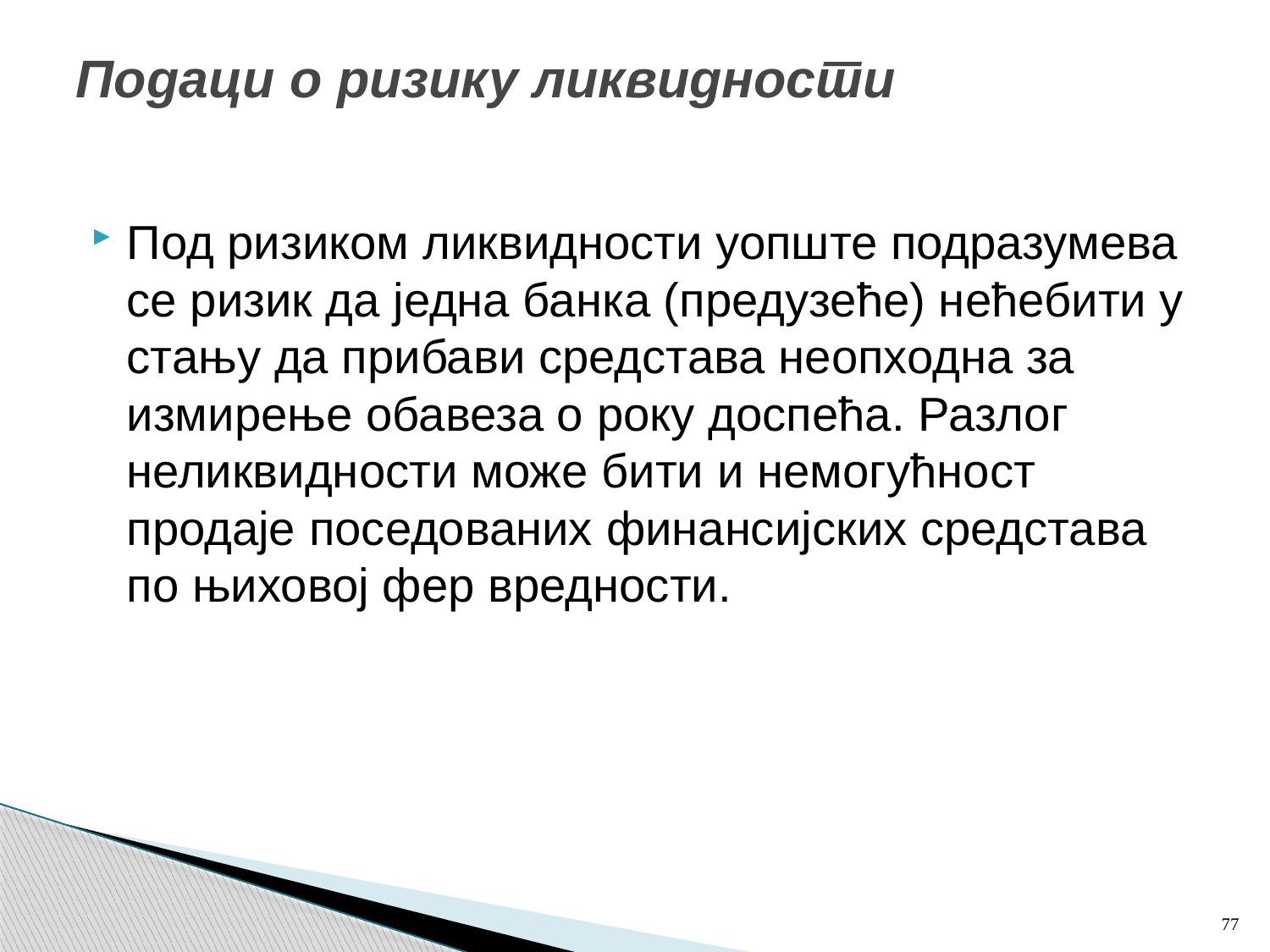

# Подаци о ризику ликвидности
Под ризиком ликвидности уопште подразумева се ризик да једна банка (предузеће) нећебити у стању да прибави средстава неопходна за измирење обавеза о року доспећа. Разлог неликвидности може бити и немогућност продаје поседованих финансијских средстава по њиховој фер вредности.
77